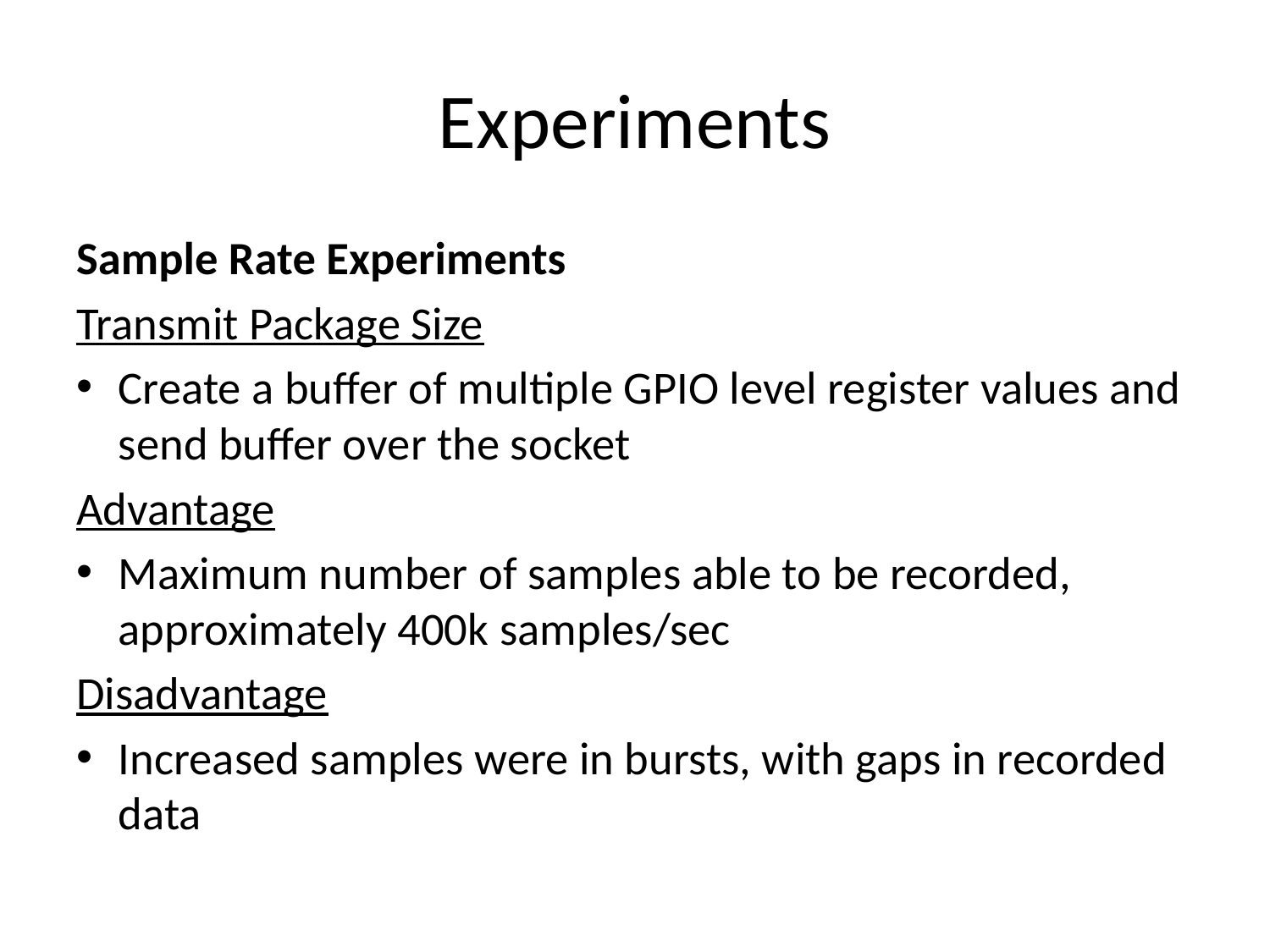

# Experiments
Sample Rate Experiments
Transmit Package Size
Create a buffer of multiple GPIO level register values and send buffer over the socket
Advantage
Maximum number of samples able to be recorded, approximately 400k samples/sec
Disadvantage
Increased samples were in bursts, with gaps in recorded data